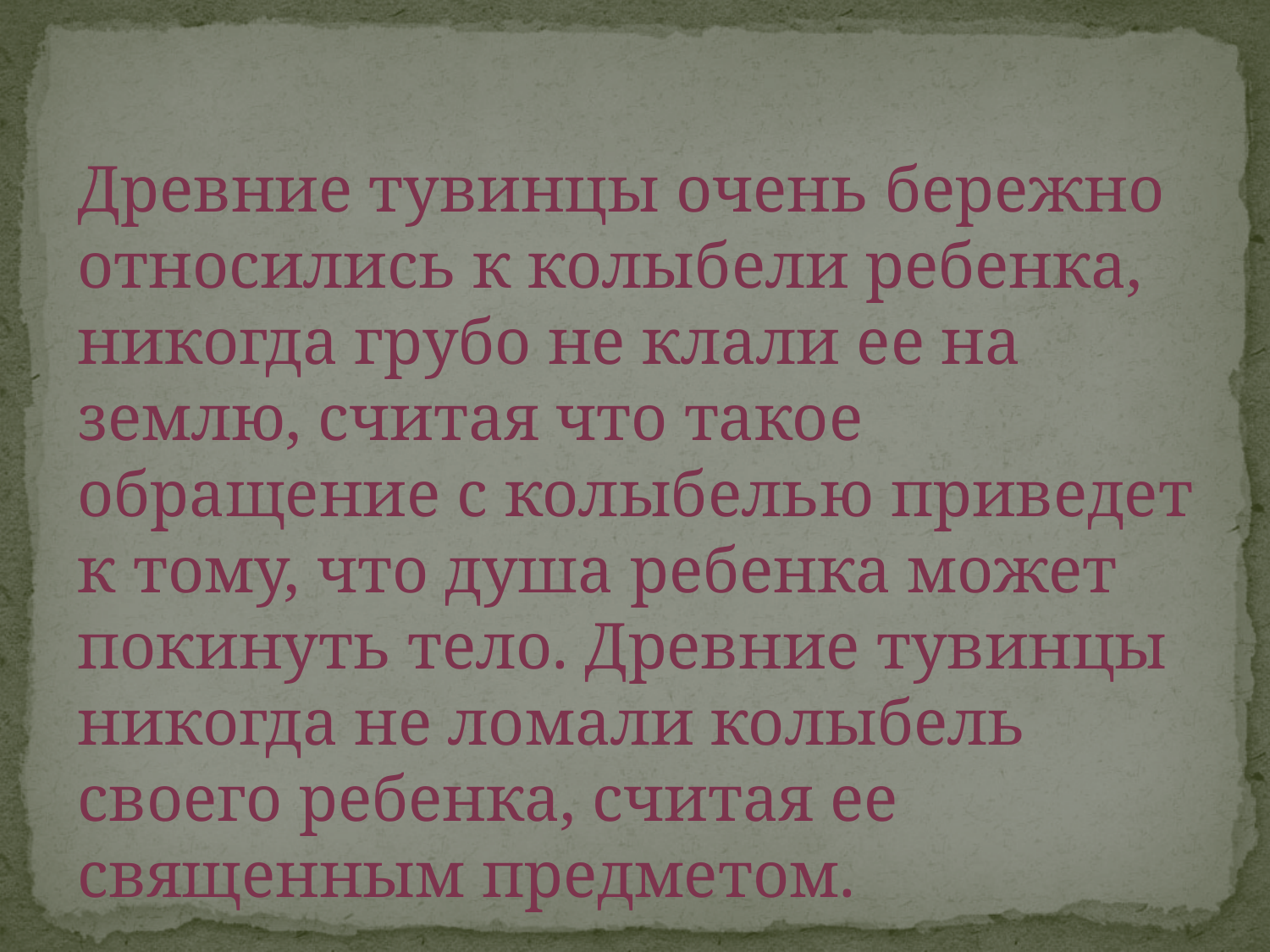

Древние тувинцы очень бережно относились к колыбели ребенка,  никогда грубо не клали ее на землю, считая что такое обращение с колыбелью приведет к тому, что душа ребенка может покинуть тело. Древние тувинцы никогда не ломали колыбель своего ребенка, считая ее священным предметом.